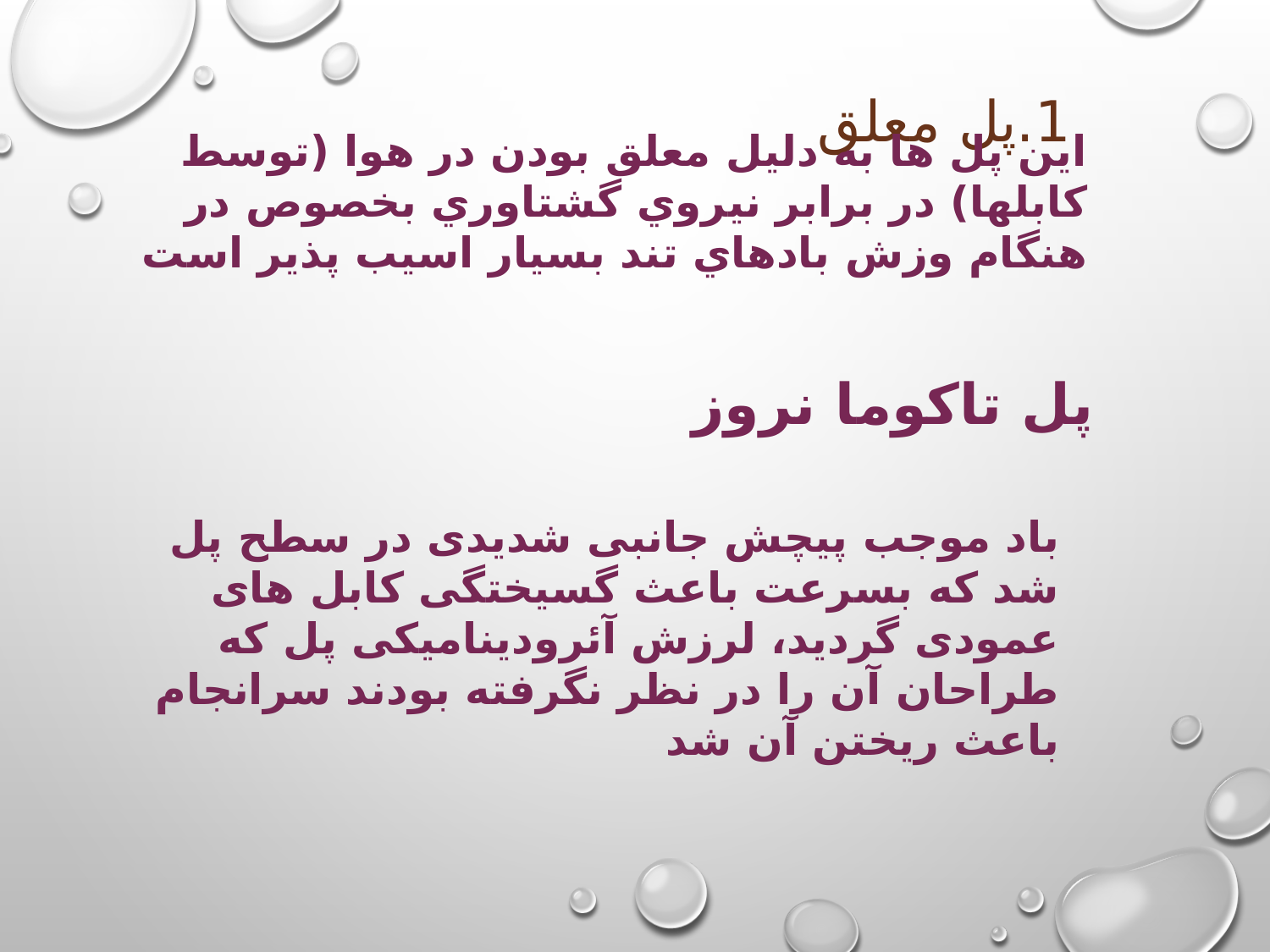

# 1.پل معلق
این پل ها به دليل معلق بودن در هوا (توسط كابلها) در برابر نيروي گشتاوري بخصوص در هنگام وزش بادهاي تند بسيار اسيب پذير است
پل تاکوما نروز
باد موجب پیچش جانبی شدیدی در سطح پل شد که بسرعت باعث گسیختگی کابل های عمودی گردید، لرزش آئرودینامیکی پل که طراحان آن را در نظر نگرفته بودند سرانجام باعث ریختن آن شد